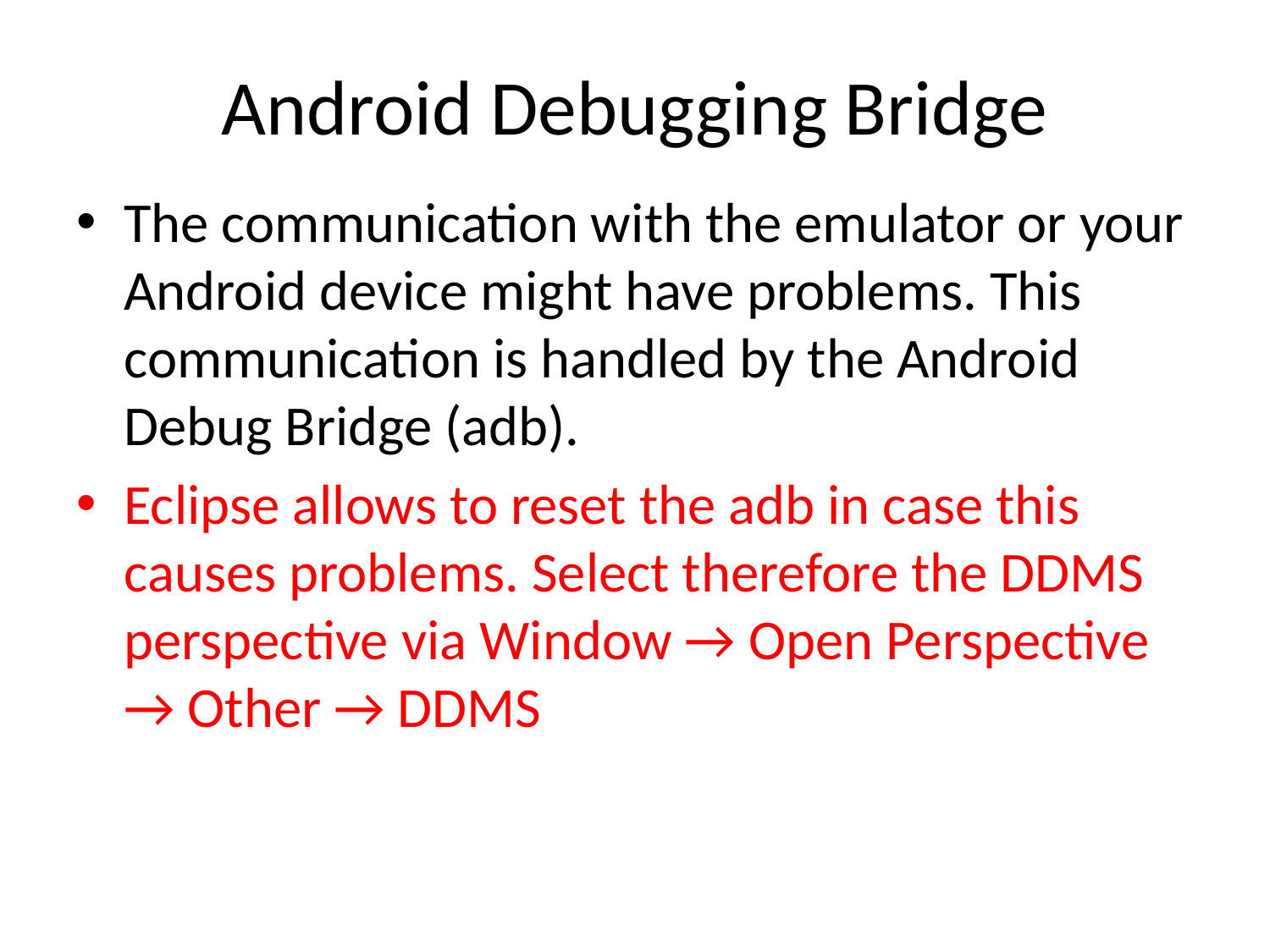

# Android Debugging Bridge
The communication with the emulator or your Android device might have problems. This communication is handled by the Android Debug Bridge (adb).
Eclipse allows to reset the adb in case this causes problems. Select therefore the DDMS perspective via Window → Open Perspective → Other → DDMS